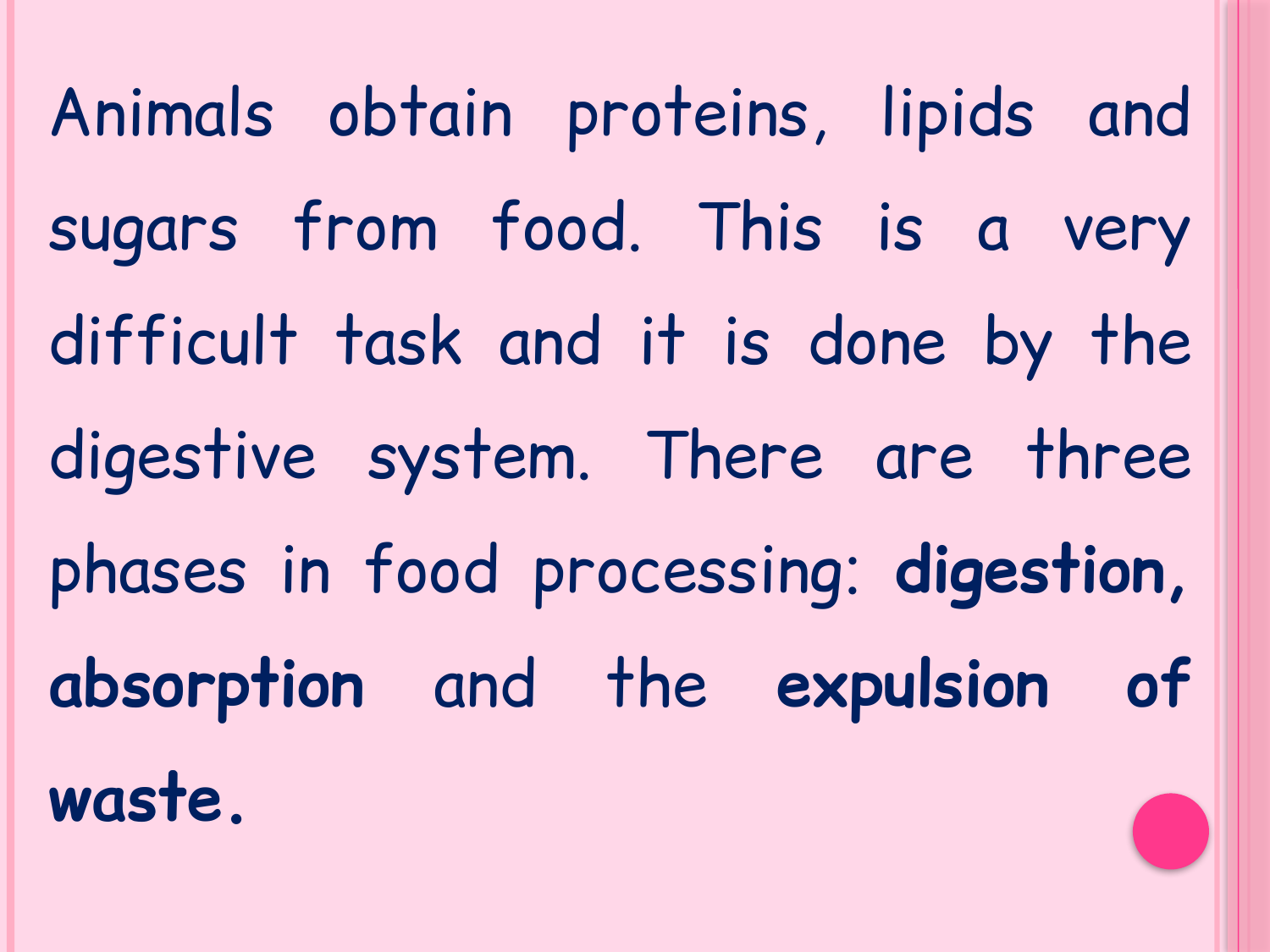

Animals obtain proteins, lipids and sugars from food. This is a very difficult task and it is done by the digestive system. There are three phases in food processing: digestion, absorption and the expulsion of waste.